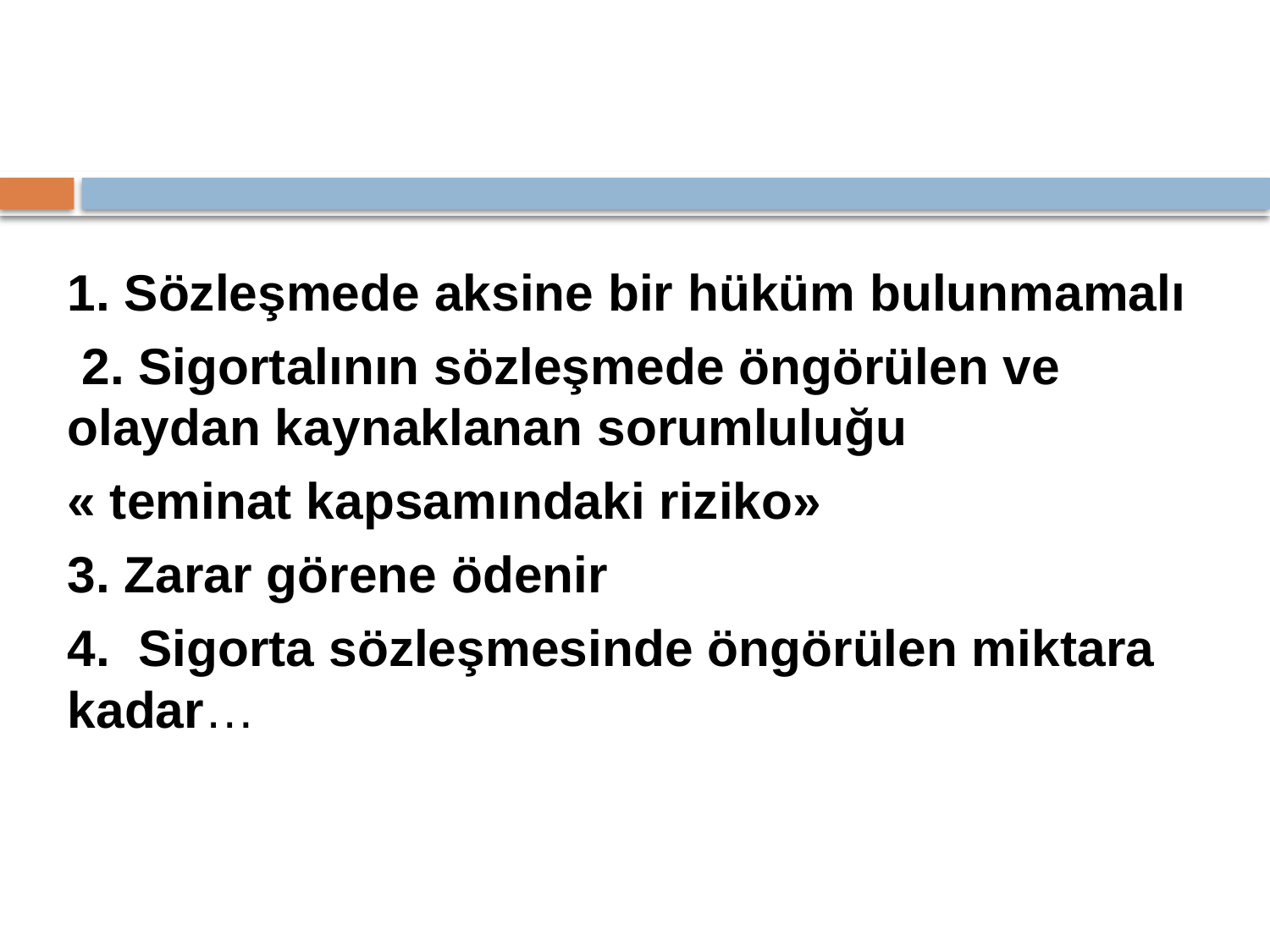

1. Sözleşmede aksine bir hüküm bulunmamalı
 2. Sigortalının sözleşmede öngörülen ve olaydan kaynaklanan sorumluluğu
« teminat kapsamındaki riziko»
3. Zarar görene ödenir
4.  Sigorta sözleşmesinde öngörülen miktara kadar…